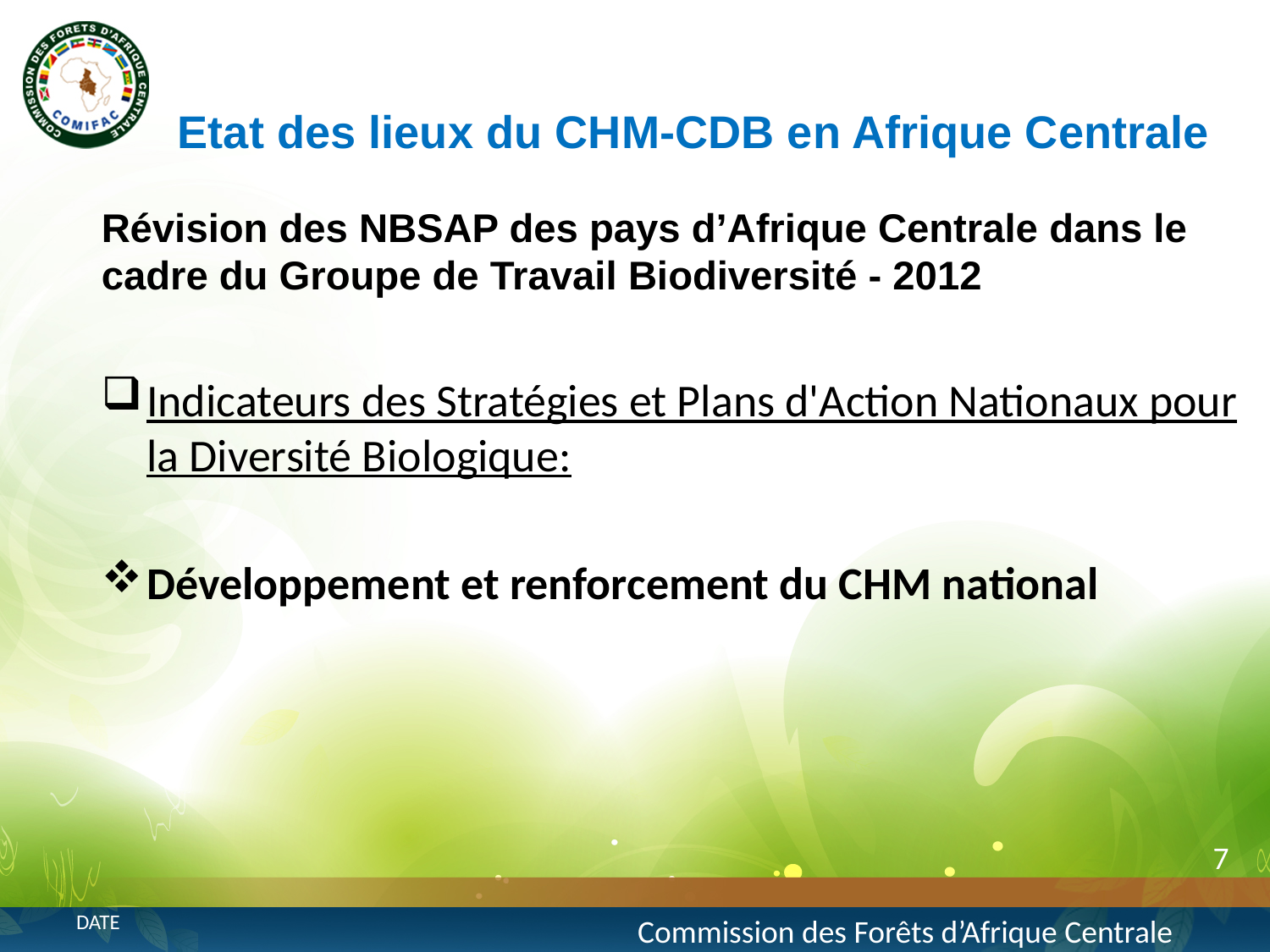

Etat des lieux du CHM-CDB en Afrique Centrale
Révision des NBSAP des pays d’Afrique Centrale dans le cadre du Groupe de Travail Biodiversité - 2012

Indicateurs des Stratégies et Plans d'Action Nationaux pour la Diversité Biologique:

Développement et renforcement du CHM national

7
Commission des Forêts d’Afrique Centrale
date